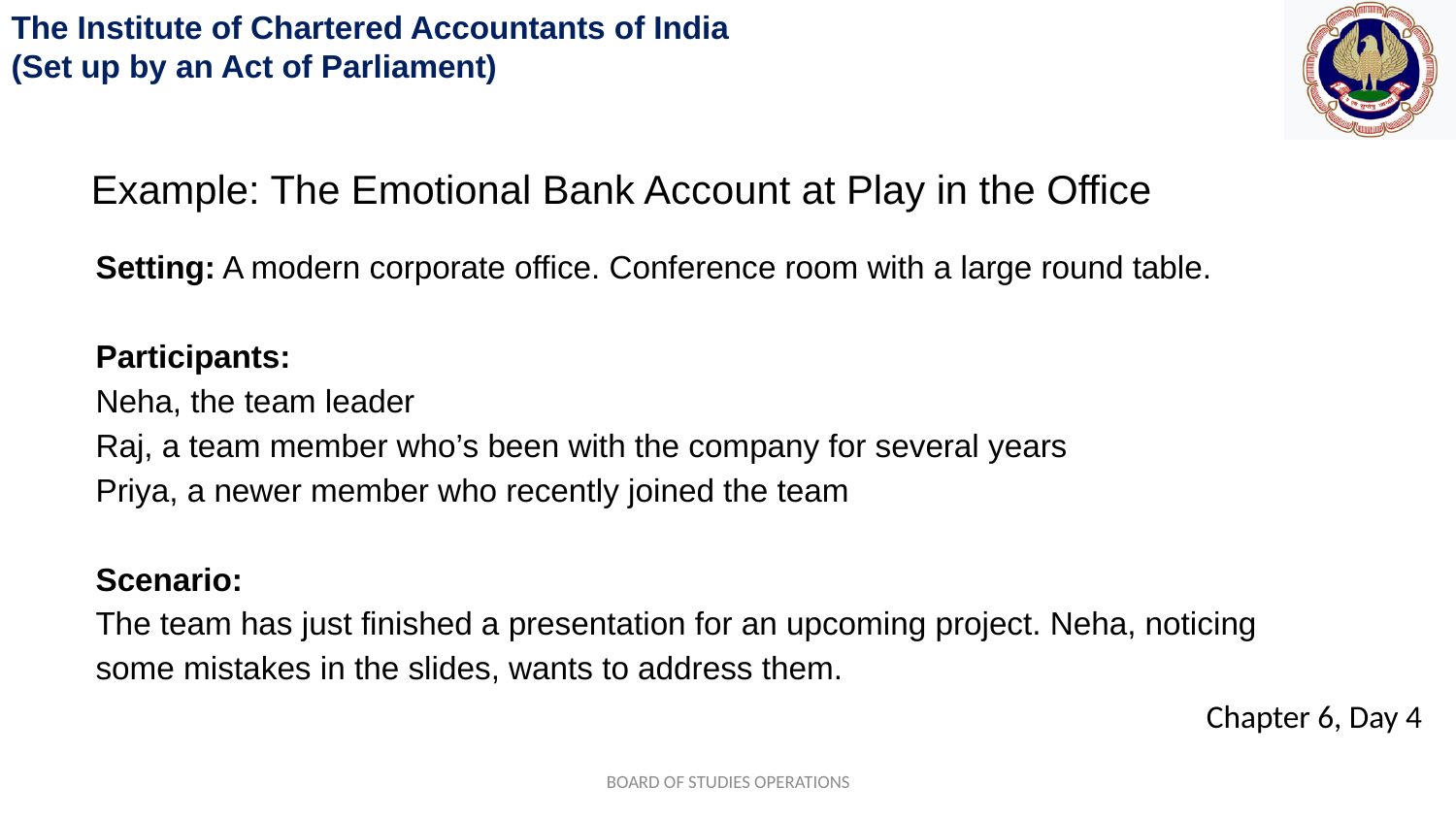

Example: The Emotional Bank Account at Play in the Office
Setting: A modern corporate office. Conference room with a large round table.

Participants:
Neha, the team leader
Raj, a team member who’s been with the company for several years
Priya, a newer member who recently joined the team

Scenario:
The team has just finished a presentation for an upcoming project. Neha, noticing some mistakes in the slides, wants to address them.
BOARD OF STUDIES OPERATIONS